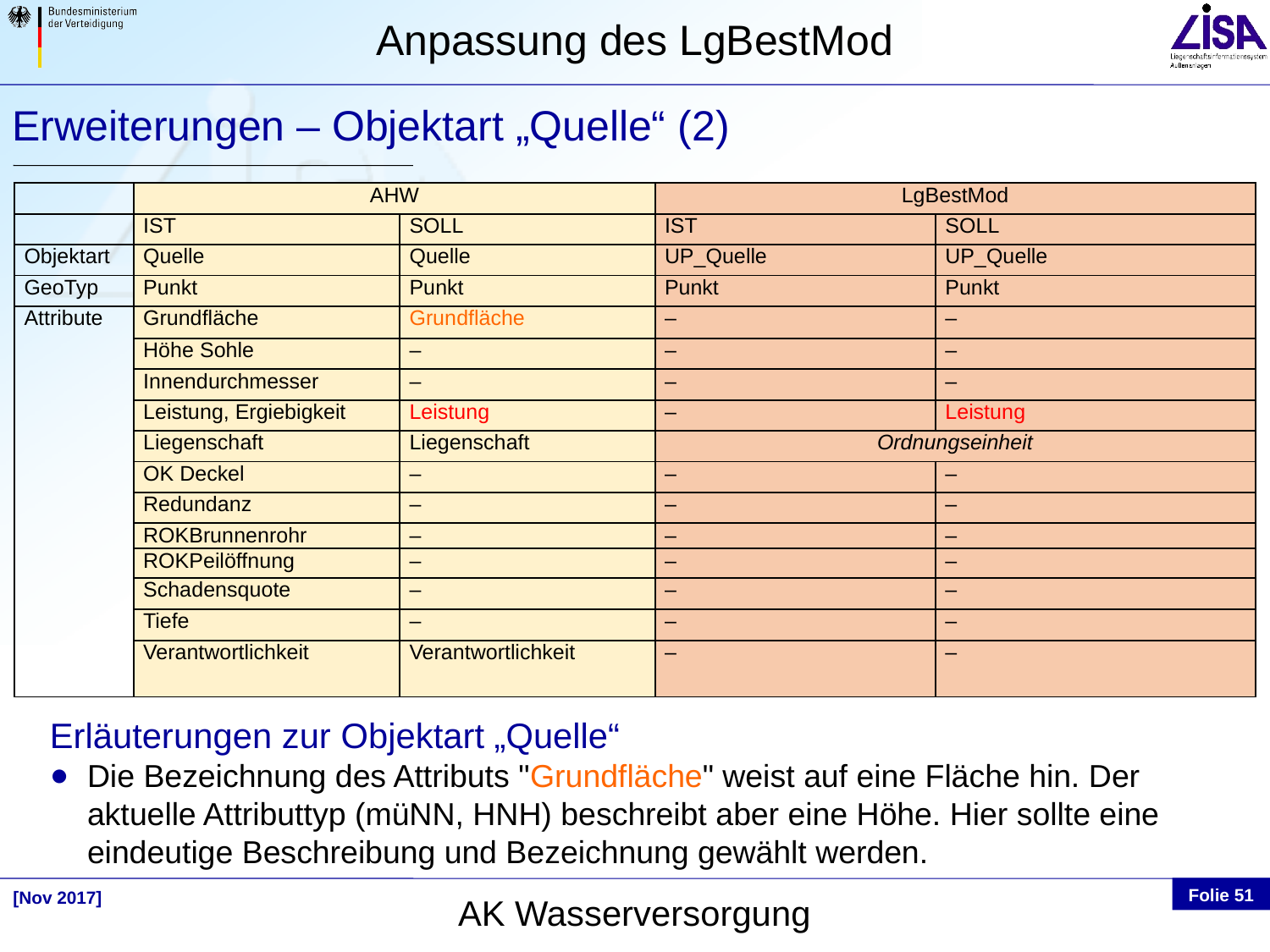

Erweiterungen – Objektart „Quelle“ (2)

|  | AHW |  | LgBestMod |  |
| --- | --- | --- | --- | --- |
|  | IST | SOLL | IST | SOLL |
| Objektart | Quelle | Quelle | UP\_Quelle | UP\_Quelle |
| GeoTyp | Punkt | Punkt | Punkt | Punkt |
| Attribute | Grundfläche | Grundfläche | – | – |
|  | Höhe Sohle | – | – | – |
|  | Innendurchmesser | – | – | – |
|  | Leistung, Ergiebigkeit | Leistung | – | Leistung |
|  | Liegenschaft | Liegenschaft | Ordnungseinheit |  |
|  | OK Deckel | – | – | – |
|  | Redundanz | – | – | – |
|  | ROKBrunnenrohr | – | – | – |
|  | ROKPeilöffnung | – | – | – |
|  | Schadensquote | – | – | – |
|  | Tiefe | – | – | – |
|  | Verantwortlichkeit | Verantwortlichkeit | – | – |
Erläuterungen zur Objektart „Quelle“
Die Bezeichnung des Attributs "Grundfläche" weist auf eine Fläche hin. Der aktuelle Attributtyp (müNN, HNH) beschreibt aber eine Höhe. Hier sollte eine eindeutige Beschreibung und Bezeichnung gewählt werden.